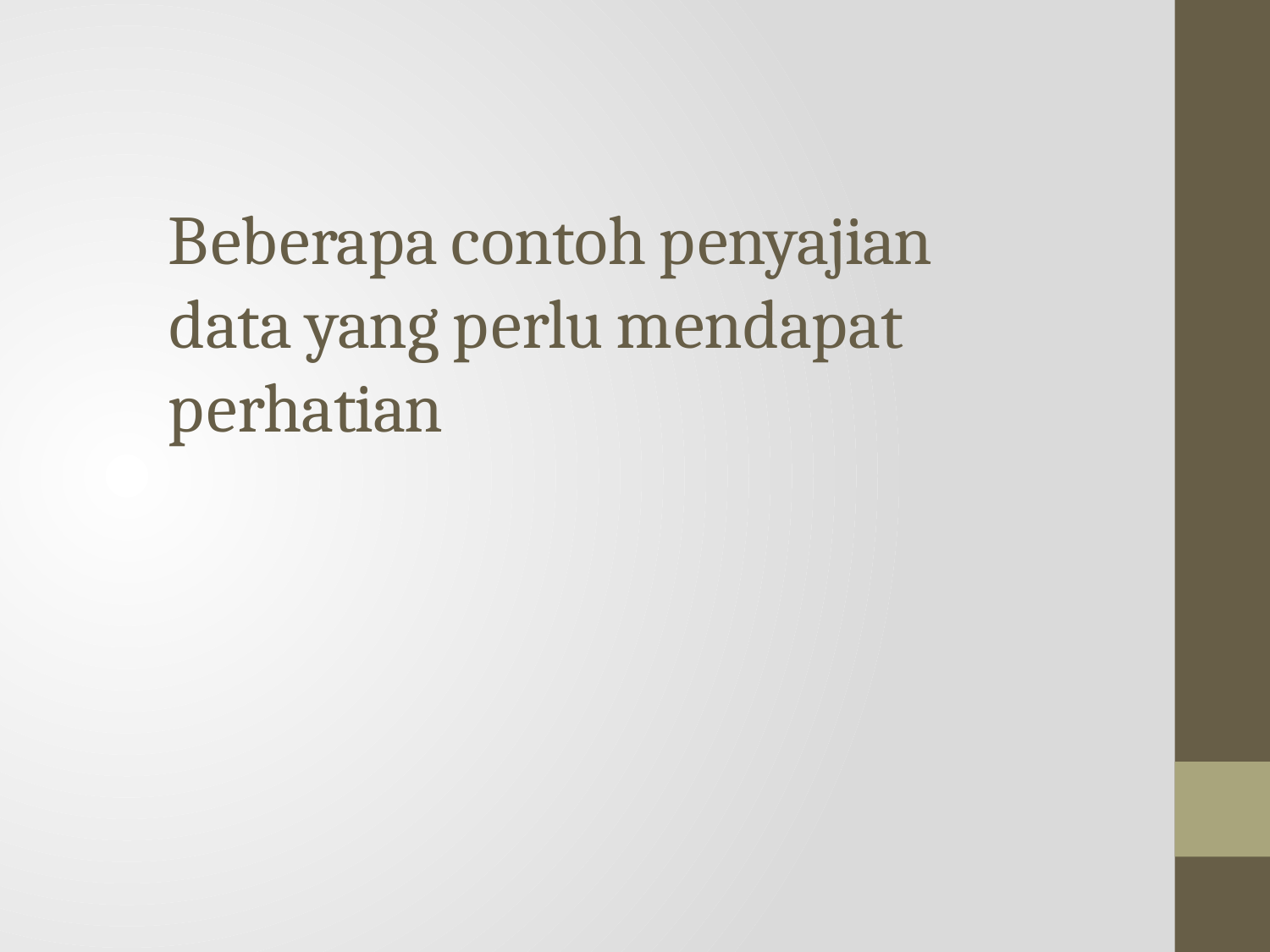

# Beberapa contoh penyajian data yang perlu mendapat perhatian